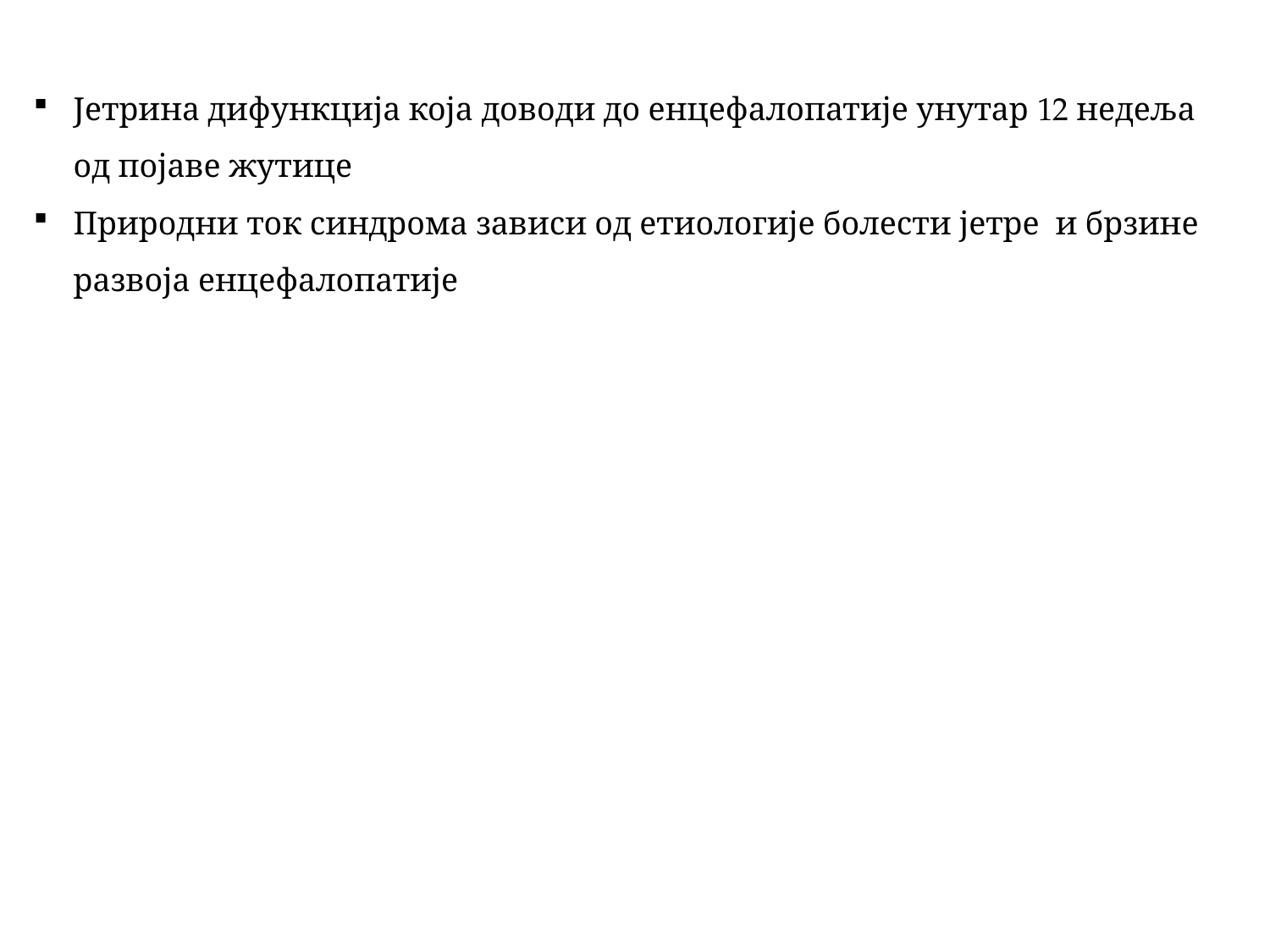

Јетрина дифункција која доводи до енцефалопатије унутар 12 недеља од појаве жутице
Природни ток синдрома зависи од етиологије болести јетре  и брзине развоја енцефалопатије